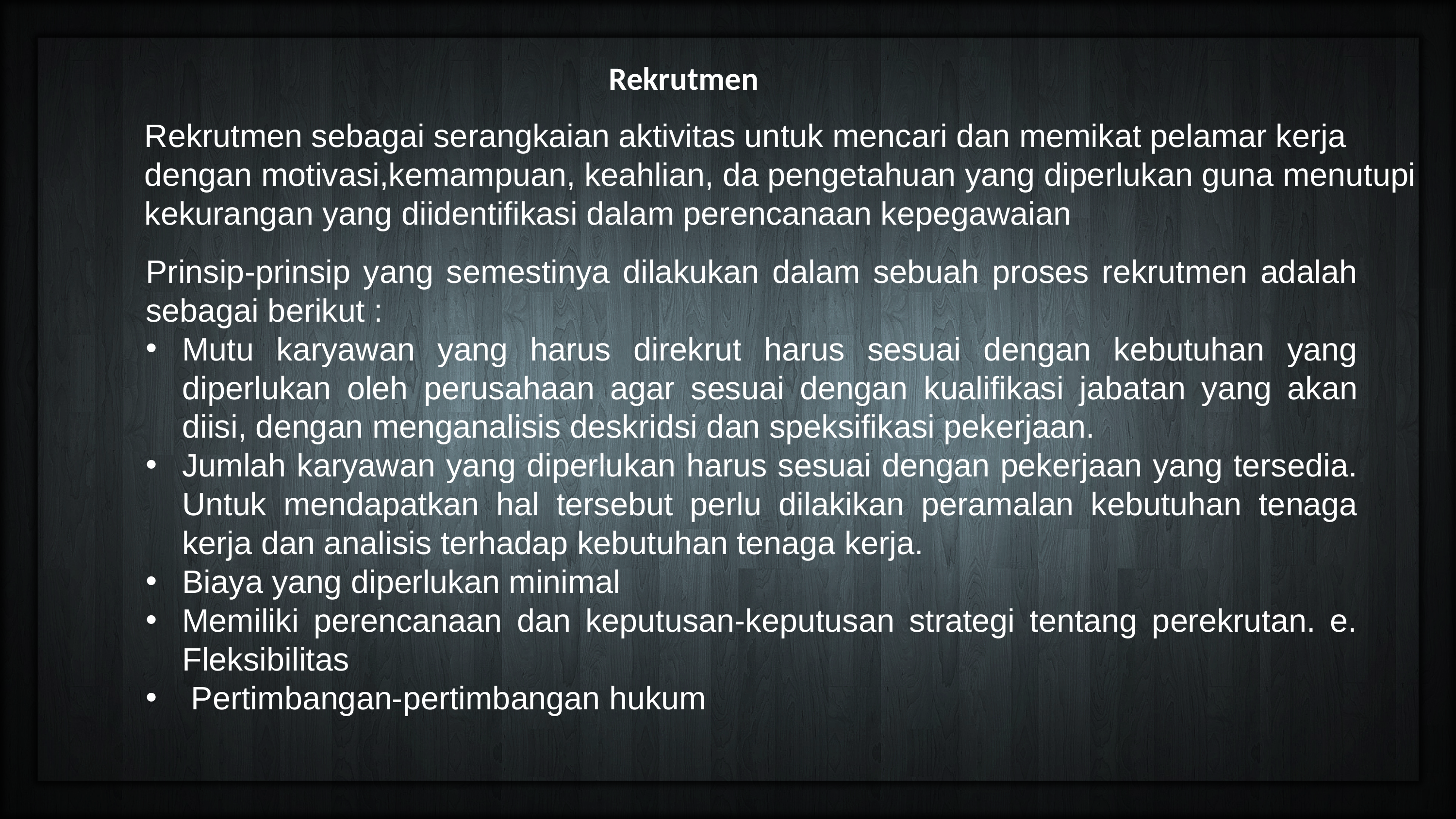

Rekrutmen
Rekrutmen sebagai serangkaian aktivitas untuk mencari dan memikat pelamar kerja dengan motivasi,kemampuan, keahlian, da pengetahuan yang diperlukan guna menutupi kekurangan yang diidentifikasi dalam perencanaan kepegawaian
Prinsip-prinsip yang semestinya dilakukan dalam sebuah proses rekrutmen adalah sebagai berikut :
Mutu karyawan yang harus direkrut harus sesuai dengan kebutuhan yang diperlukan oleh perusahaan agar sesuai dengan kualifikasi jabatan yang akan diisi, dengan menganalisis deskridsi dan speksifikasi pekerjaan.
Jumlah karyawan yang diperlukan harus sesuai dengan pekerjaan yang tersedia. Untuk mendapatkan hal tersebut perlu dilakikan peramalan kebutuhan tenaga kerja dan analisis terhadap kebutuhan tenaga kerja.
Biaya yang diperlukan minimal
Memiliki perencanaan dan keputusan-keputusan strategi tentang perekrutan. e. Fleksibilitas
 Pertimbangan-pertimbangan hukum